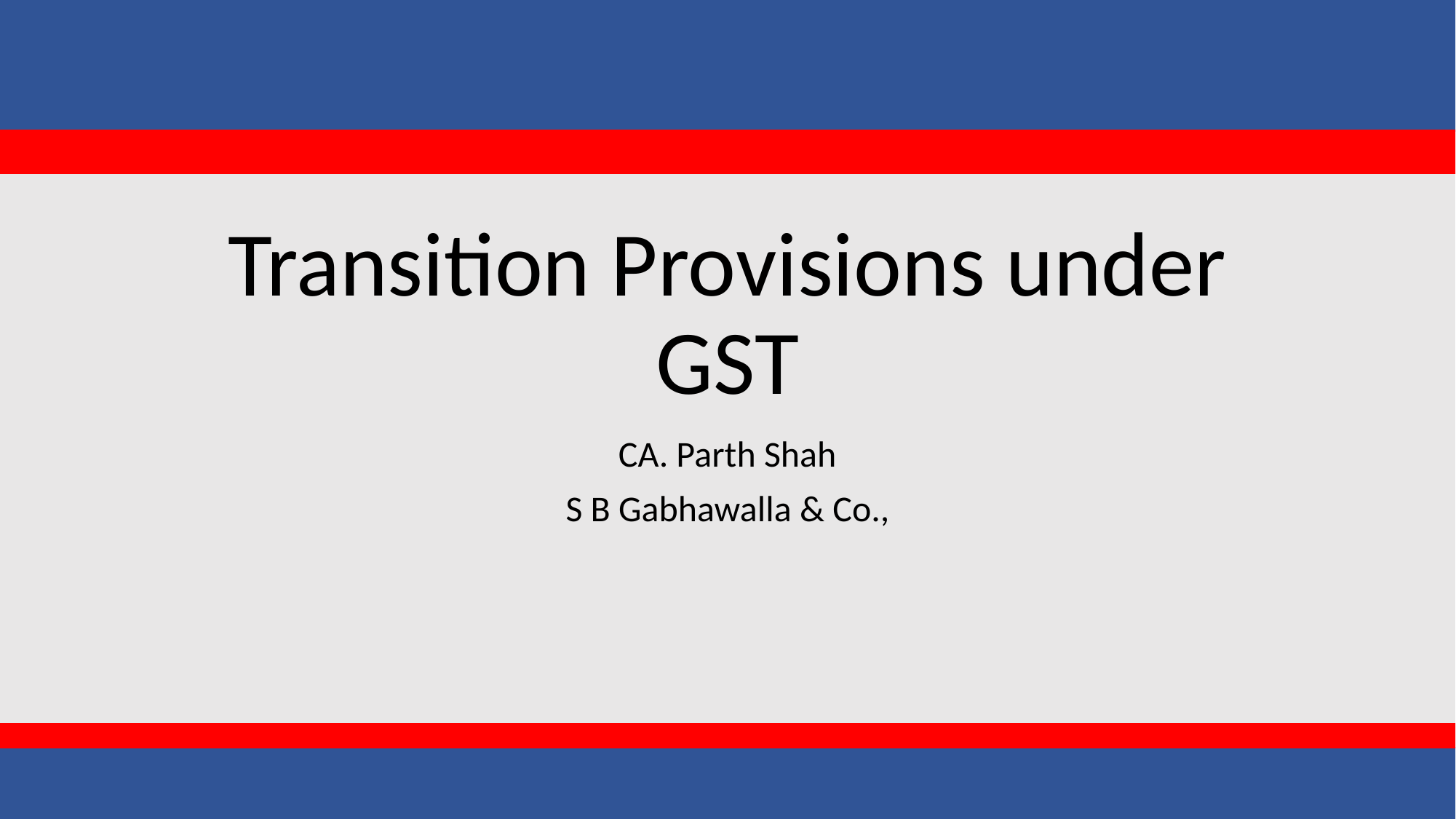

# Transition Provisions under GST
CA. Parth Shah
S B Gabhawalla & Co.,